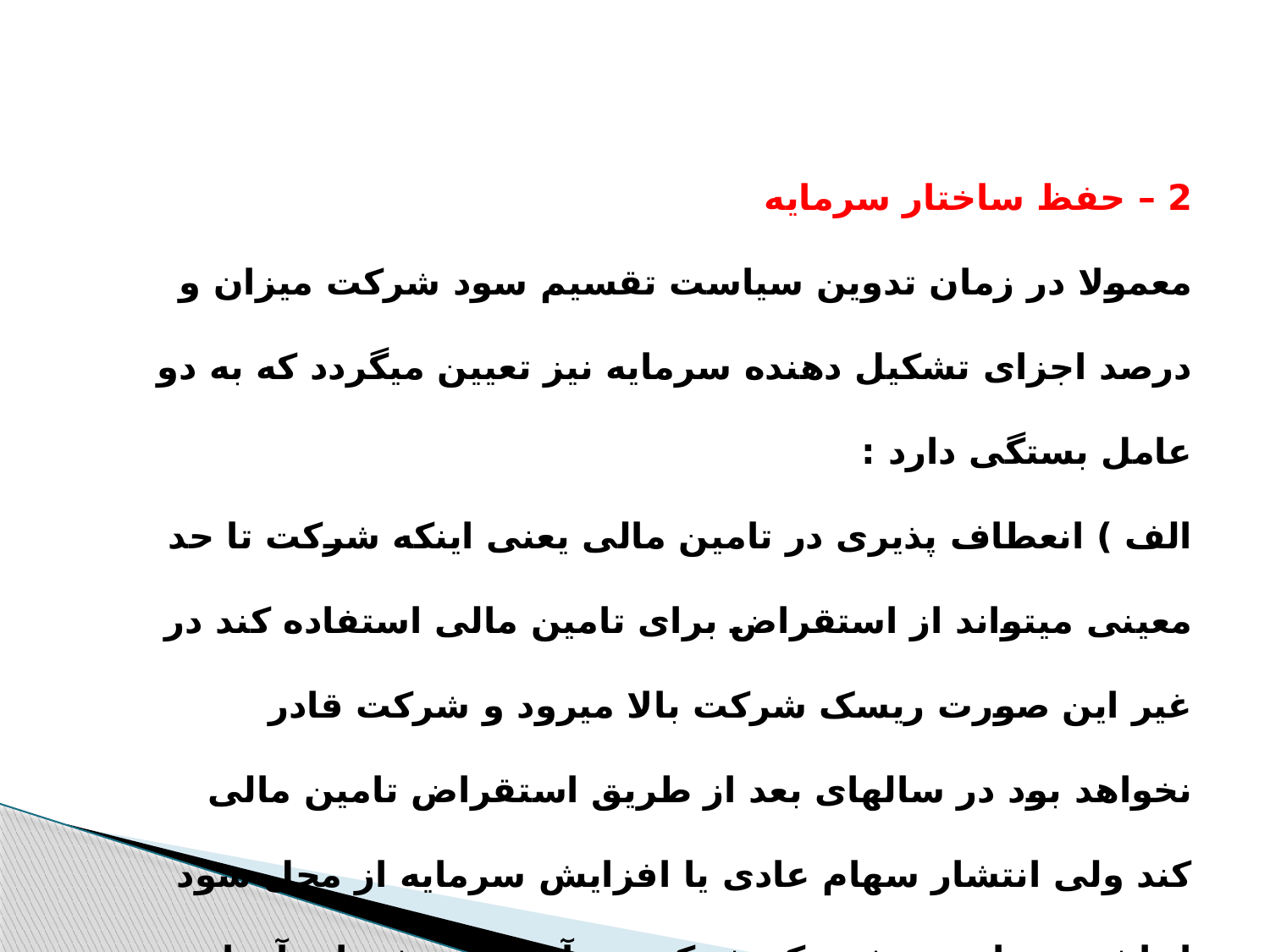

2 – حفظ ساختار سرمایه
معمولا در زمان تدوین سیاست تقسیم سود شرکت میزان و درصد اجزای تشکیل دهنده سرمایه نیز تعیین میگردد که به دو عامل بستگی دارد :
الف ) انعطاف پذیری در تامین مالی یعنی اینکه شرکت تا حد معینی میتواند از استقراض برای تامین مالی استفاده کند در غیر این صورت ریسک شرکت بالا میرود و شرکت قادر نخواهد بود در سالهای بعد از طریق استقراض تامین مالی کند ولی انتشار سهام عادی یا افزایش سرمایه از محل سود انباشته مبنایی میشود که شرکت در آینده به پشتوانه آن از طریق استقراض میتواند تامین مالی کند .